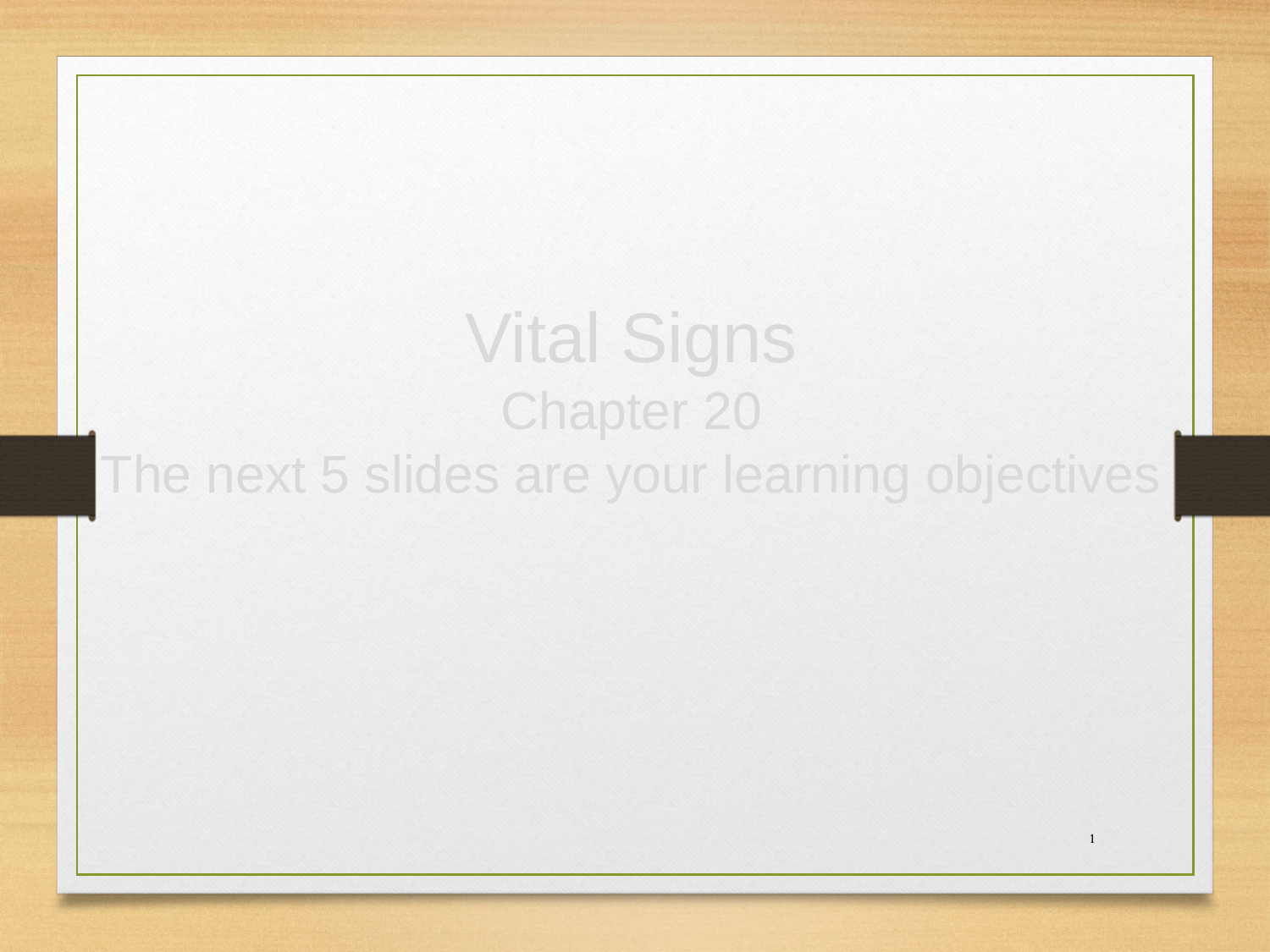

Vital Signs
Chapter 20
The next 5 slides are your learning objectives
 1